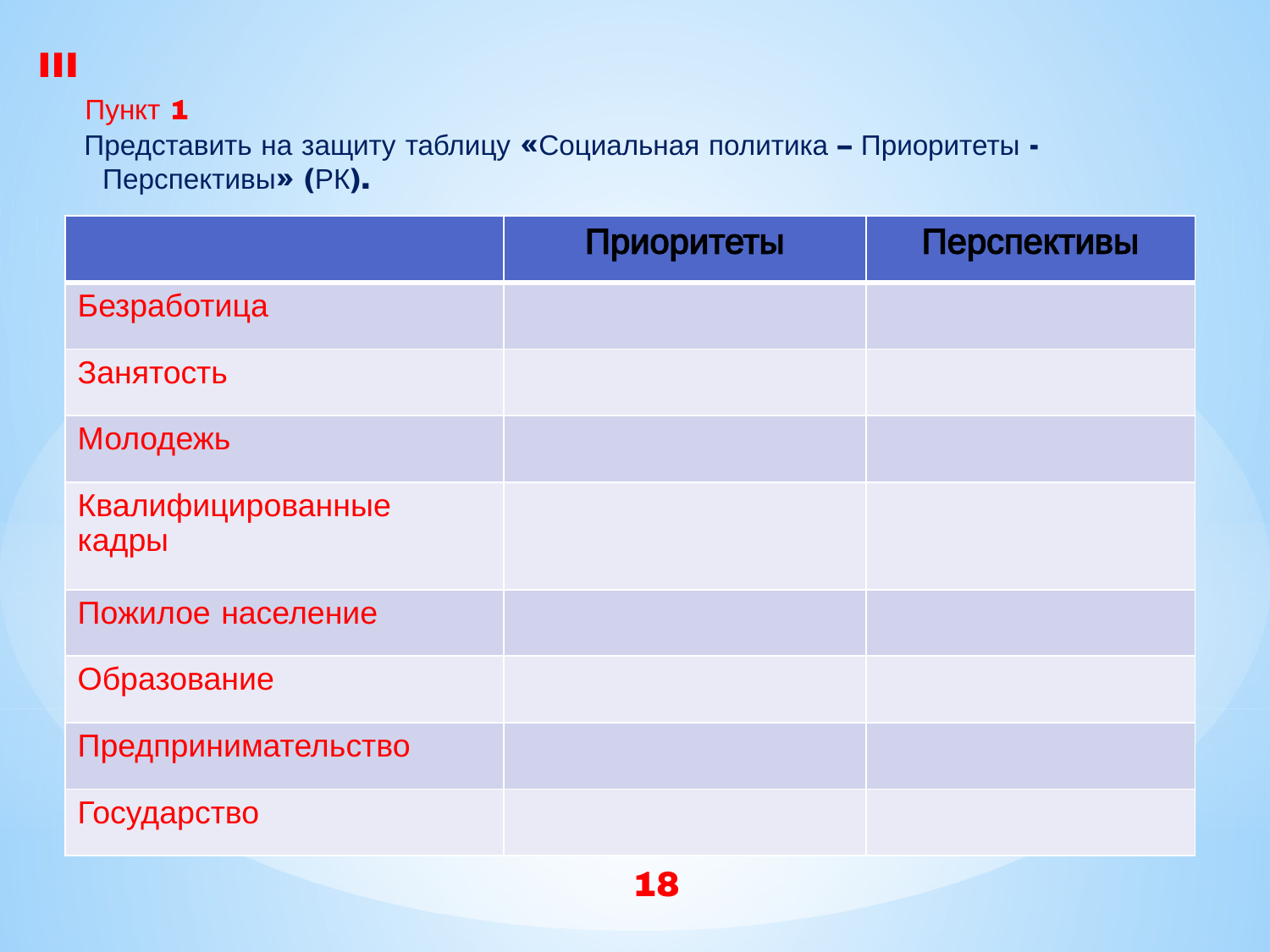

# III Пункт 1 Представить на защиту таблицу «Социальная политика – Приоритеты - Перспективы» (РК).
|  | Приоритеты | Перспективы |
| --- | --- | --- |
| Безработица |  |  |
| Занятость |  |  |
| Молодежь |  |  |
| Квалифицированные кадры |  |  |
| Пожилое население |  |  |
| Образование |  |  |
| Предпринимательство |  |  |
| Государство |  |  |

18